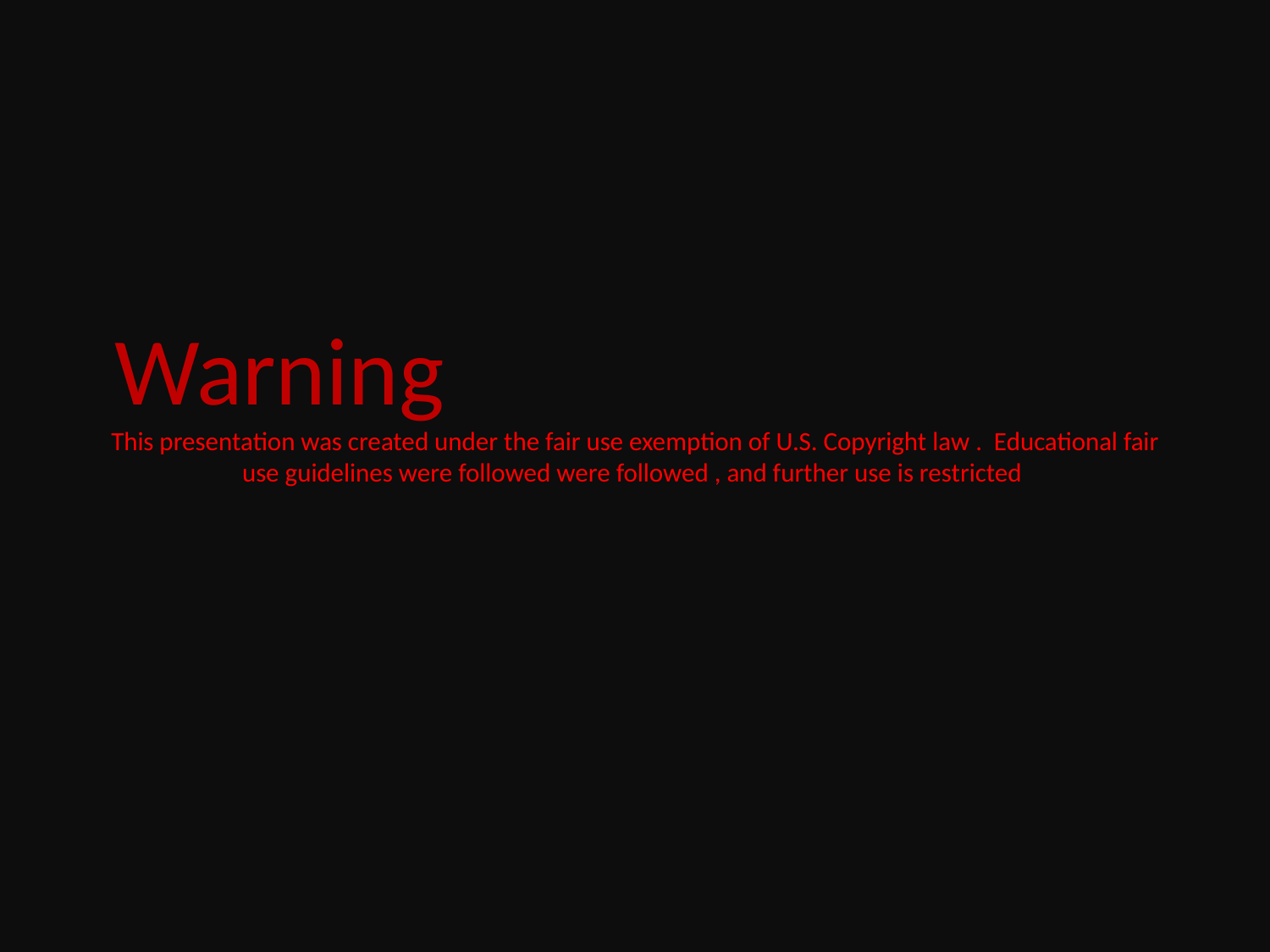

# Warning                                                             This presentation was created under the fair use exemption of U.S. Copyright law .  Educational fair use guidelines were followed were followed , and further use is restricted